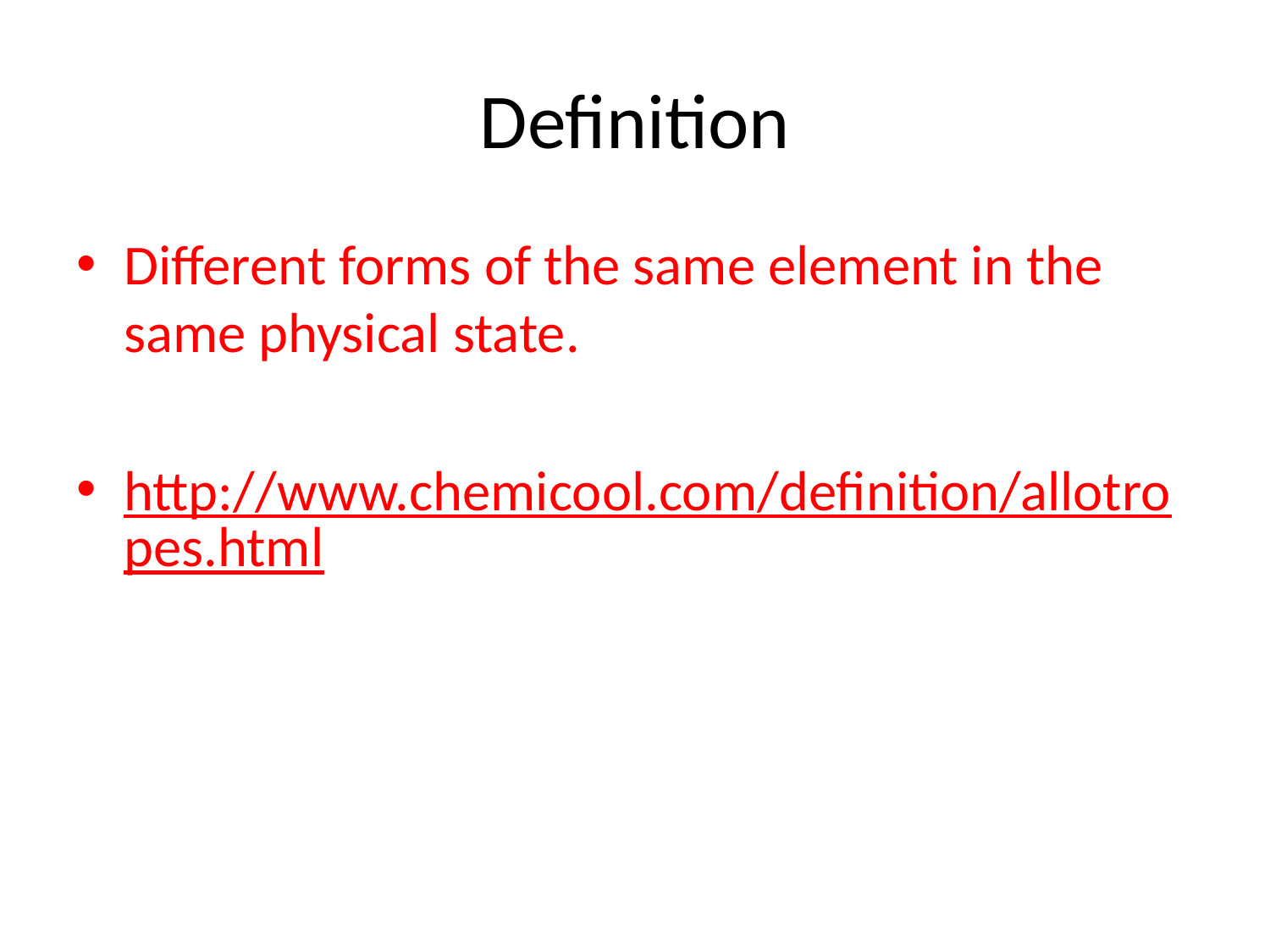

# Definition
Different forms of the same element in the same physical state.

http://www.chemicool.com/definition/allotropes.html